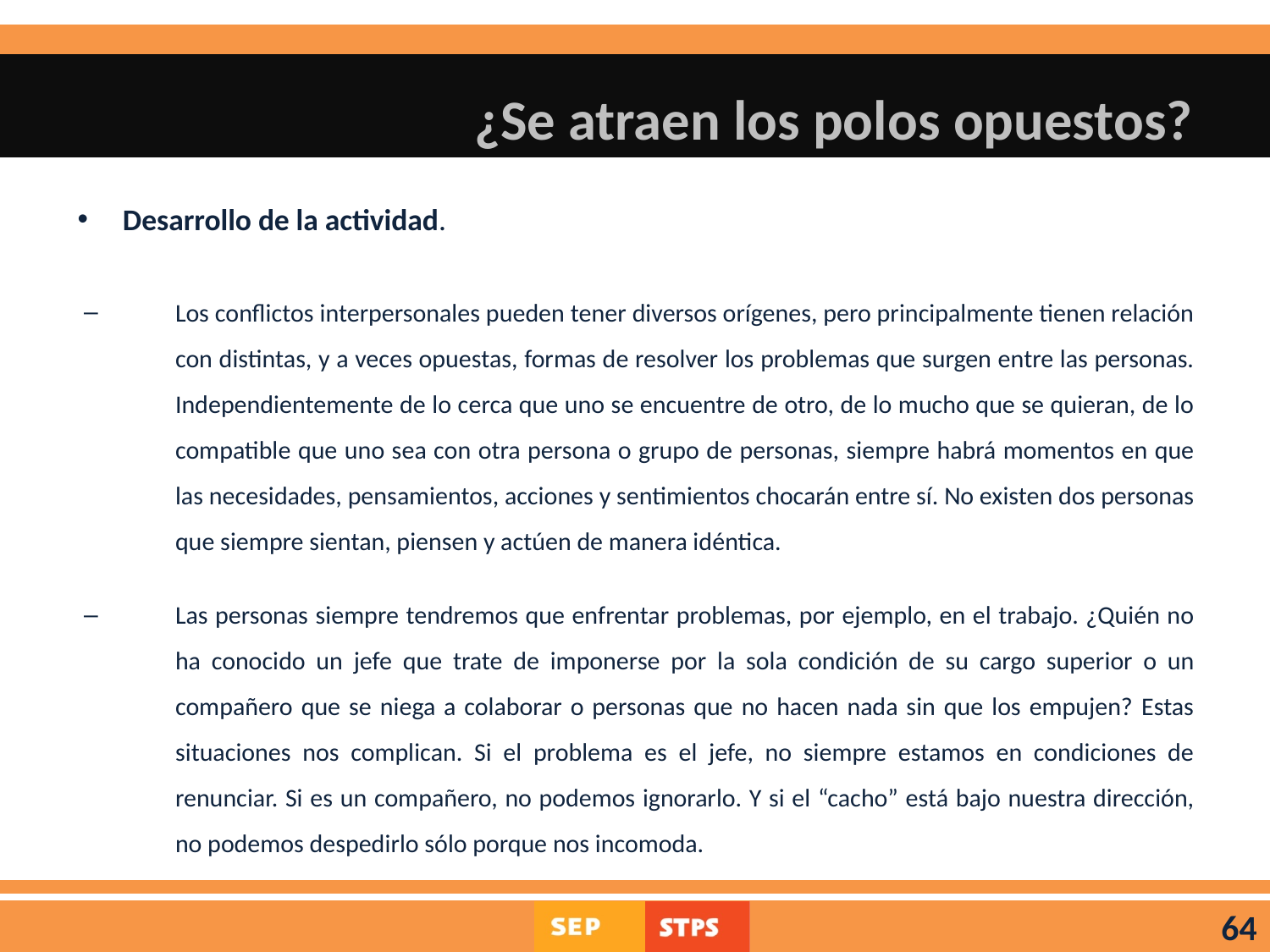

# ¿Se atraen los polos opuestos?
Desarrollo de la actividad.

Los conflictos interpersonales pueden tener diversos orígenes, pero principalmente tienen relación con distintas, y a veces opuestas, formas de resolver los problemas que surgen entre las personas. Independientemente de lo cerca que uno se encuentre de otro, de lo mucho que se quieran, de lo compatible que uno sea con otra persona o grupo de personas, siempre habrá momentos en que las necesidades, pensamientos, acciones y sentimientos chocarán entre sí. No existen dos personas que siempre sientan, piensen y actúen de manera idéntica.

Las personas siempre tendremos que enfrentar problemas, por ejemplo, en el trabajo. ¿Quién no ha conocido un jefe que trate de imponerse por la sola condición de su cargo superior o un compañero que se niega a colaborar o personas que no hacen nada sin que los empujen? Estas situaciones nos complican. Si el problema es el jefe, no siempre estamos en condiciones de renunciar. Si es un compañero, no podemos ignorarlo. Y si el “cacho” está bajo nuestra dirección, no podemos despedirlo sólo porque nos incomoda.
64